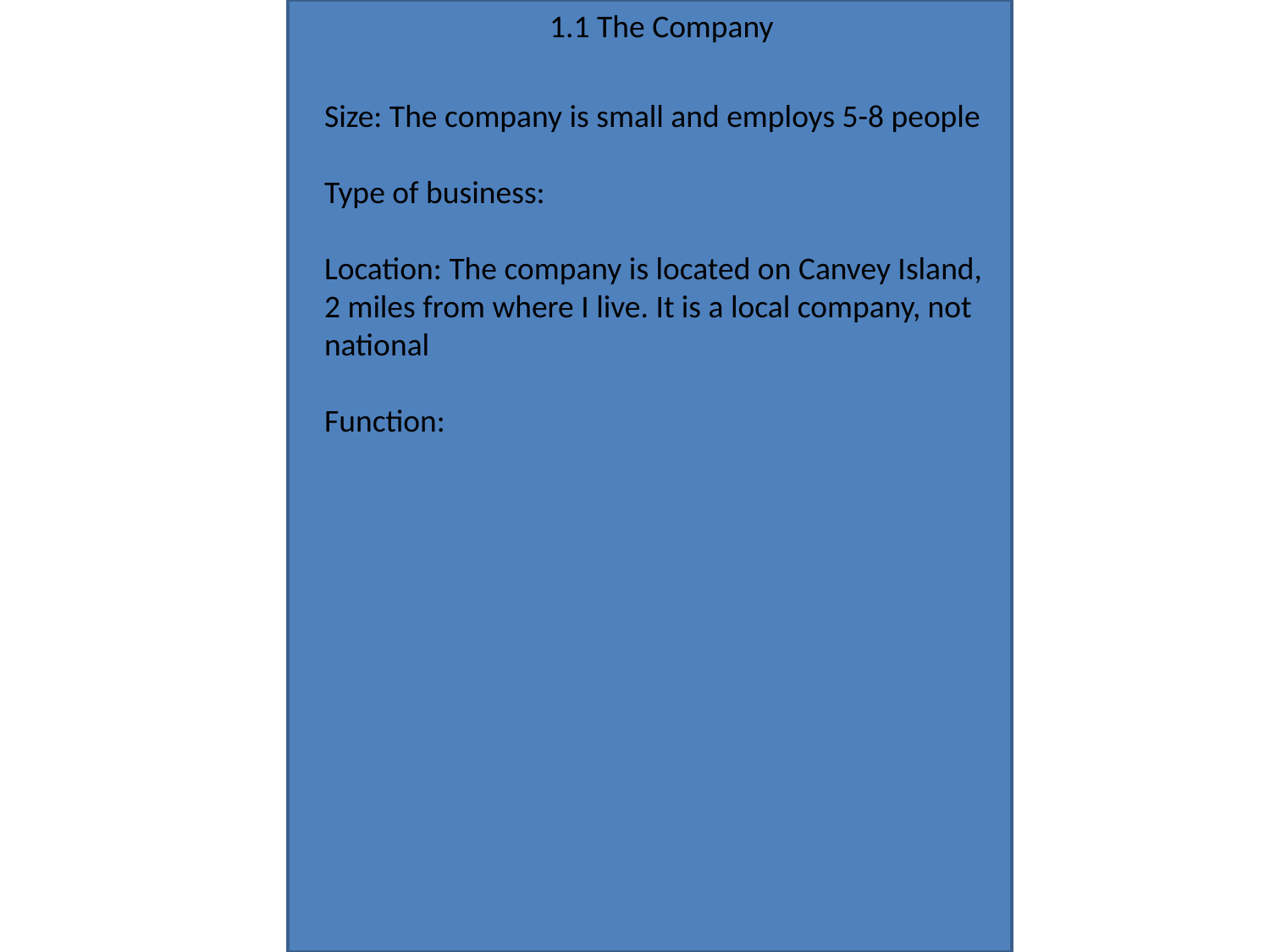

1.1 The Company
Size: The company is small and employs 5-8 people

Type of business:

Location: The company is located on Canvey Island,
2 miles from where I live. It is a local company, not
national

Function: